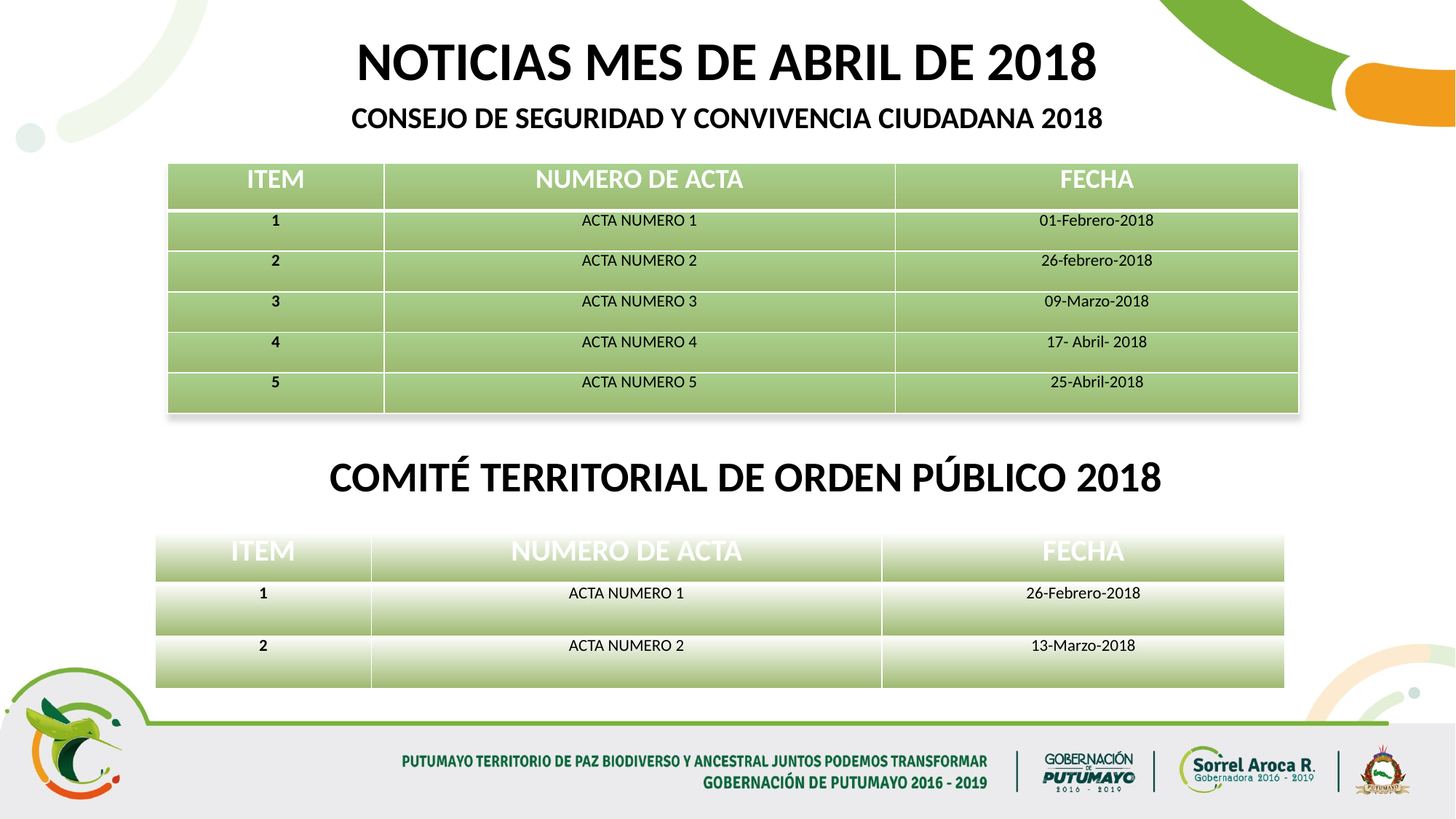

NOTICIAS MES DE ABRIL DE 2018
CONSEJO DE SEGURIDAD Y CONVIVENCIA CIUDADANA 2018
| ITEM | NUMERO DE ACTA | FECHA |
| --- | --- | --- |
| 1 | ACTA NUMERO 1 | 01-Febrero-2018 |
| 2 | ACTA NUMERO 2 | 26-febrero-2018 |
| 3 | ACTA NUMERO 3 | 09-Marzo-2018 |
| 4 | ACTA NUMERO 4 | 17- Abril- 2018 |
| 5 | ACTA NUMERO 5 | 25-Abril-2018 |
COMITÉ TERRITORIAL DE ORDEN PÚBLICO 2018
| ITEM | NUMERO DE ACTA | FECHA |
| --- | --- | --- |
| 1 | ACTA NUMERO 1 | 26-Febrero-2018 |
| 2 | ACTA NUMERO 2 | 13-Marzo-2018 |